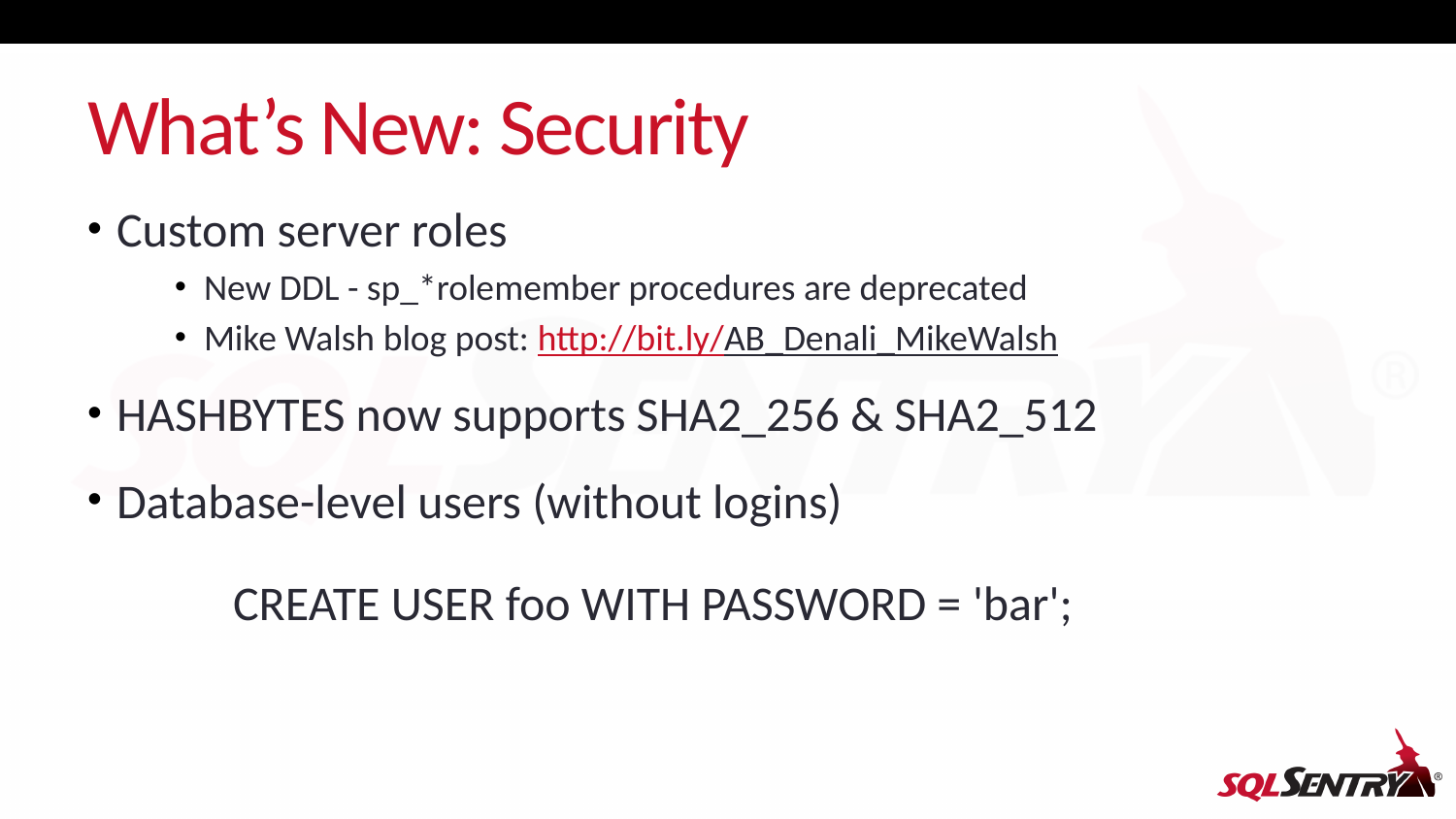

# What’s New: Security
Custom server roles
New DDL - sp_*rolemember procedures are deprecated
Mike Walsh blog post: http://bit.ly/AB_Denali_MikeWalsh
HASHBYTES now supports SHA2_256 & SHA2_512
Database-level users (without logins)

	CREATE USER foo WITH PASSWORD = 'bar';